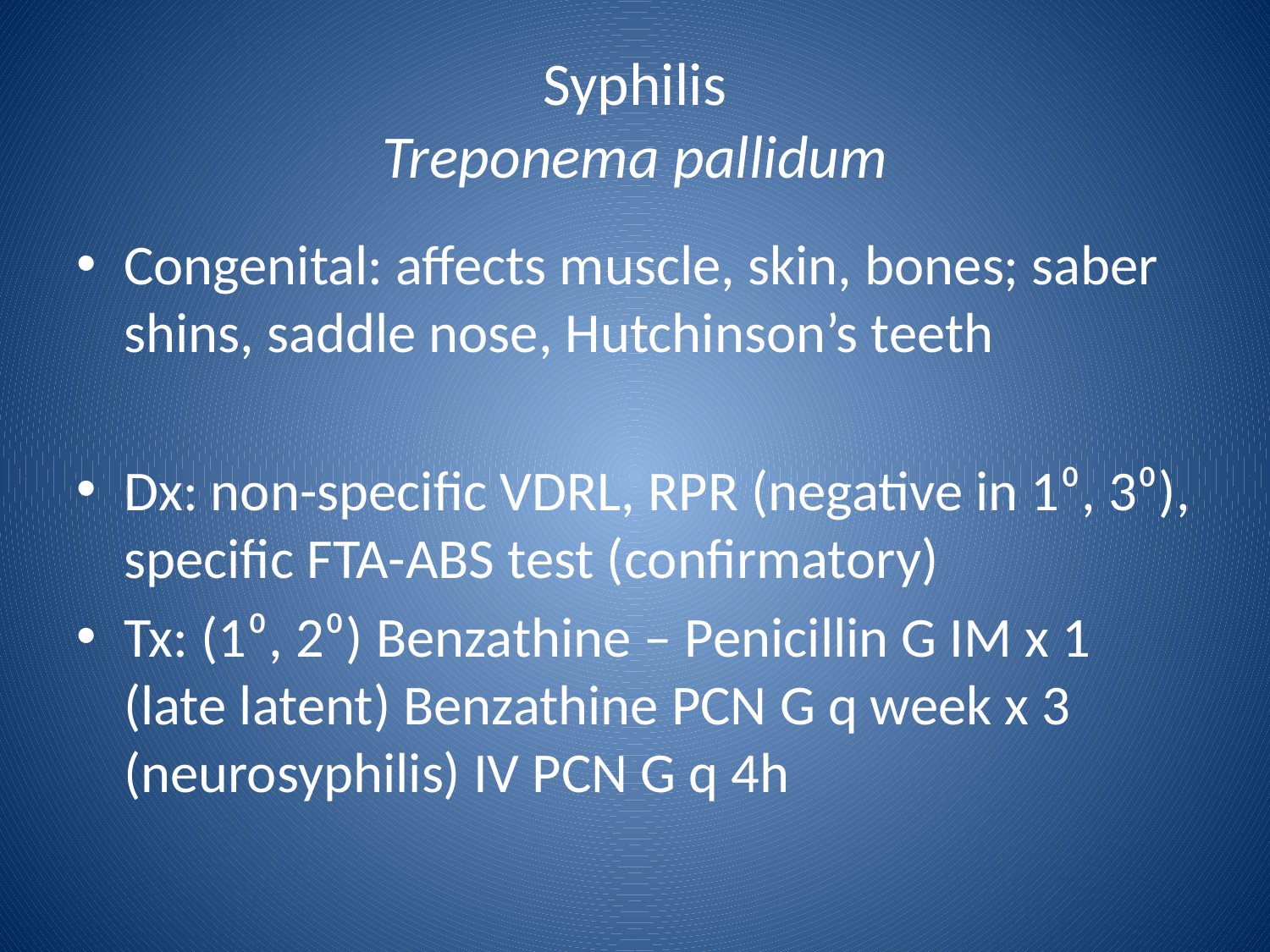

# Syphilis Treponema pallidum
Congenital: affects muscle, skin, bones; saber shins, saddle nose, Hutchinson’s teeth

Dx: non-specific VDRL, RPR (negative in 1⁰, 3⁰), specific FTA-ABS test (confirmatory)
Tx: (1⁰, 2⁰) Benzathine – Penicillin G IM x 1
(late latent) Benzathine PCN G q week x 3
(neurosyphilis) IV PCN G q 4h